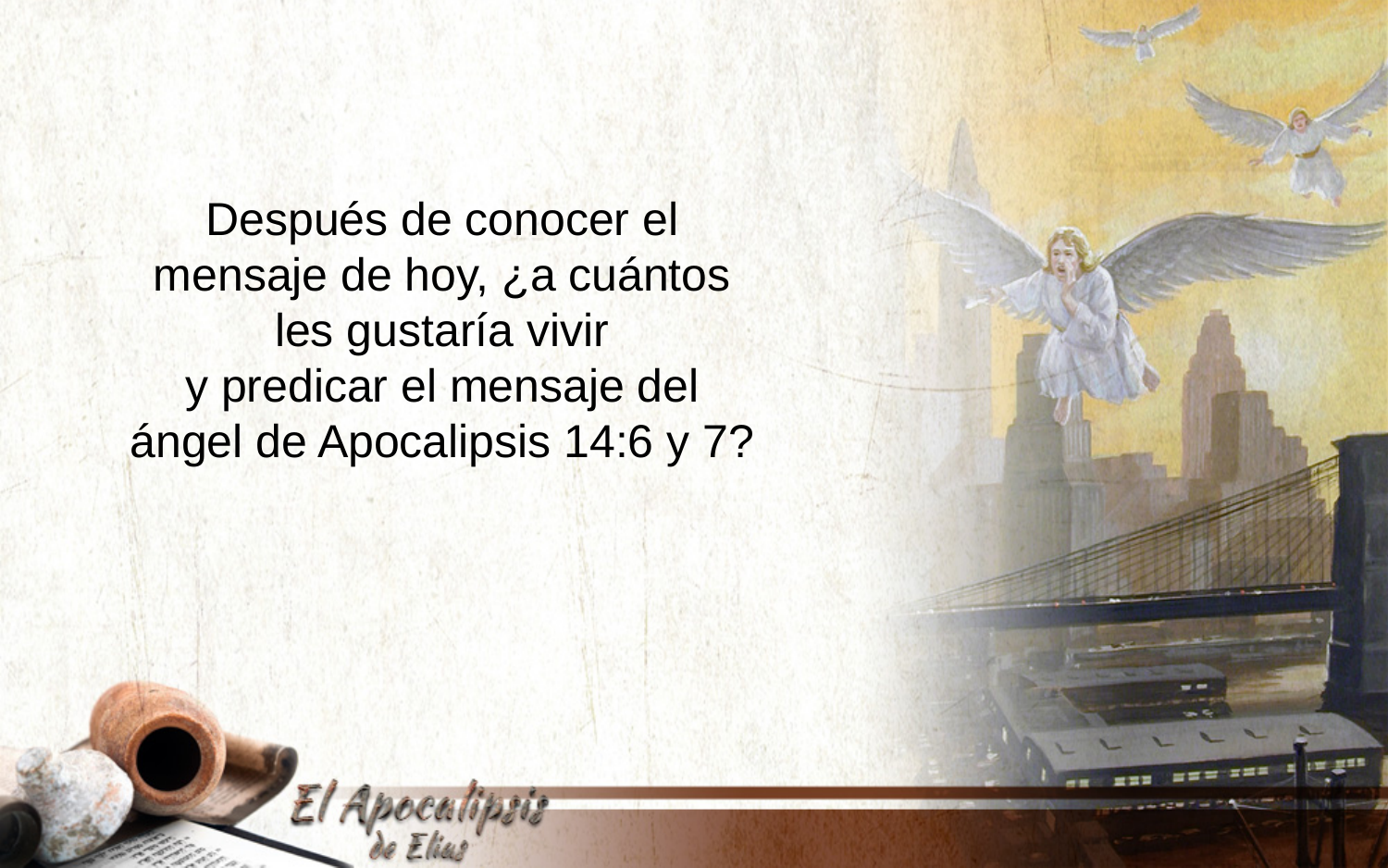

Después de conocer el mensaje de hoy, ¿a cuántos les gustaría vivir
y predicar el mensaje del ángel de Apocalipsis 14:6 y 7?